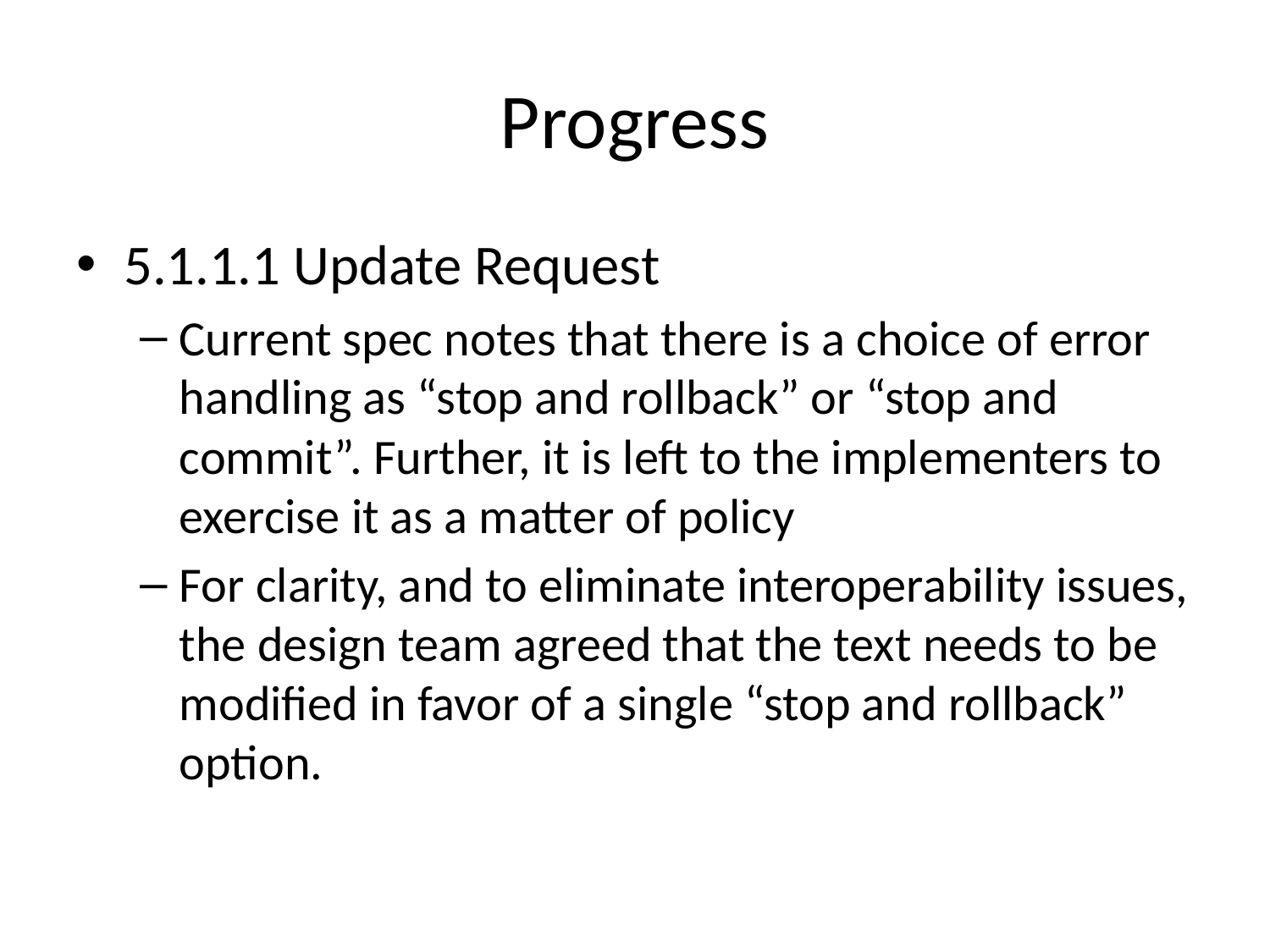

# Progress
5.1.1.1 Update Request
Current spec notes that there is a choice of error handling as “stop and rollback” or “stop and commit”. Further, it is left to the implementers to exercise it as a matter of policy
For clarity, and to eliminate interoperability issues, the design team agreed that the text needs to be modified in favor of a single “stop and rollback” option.